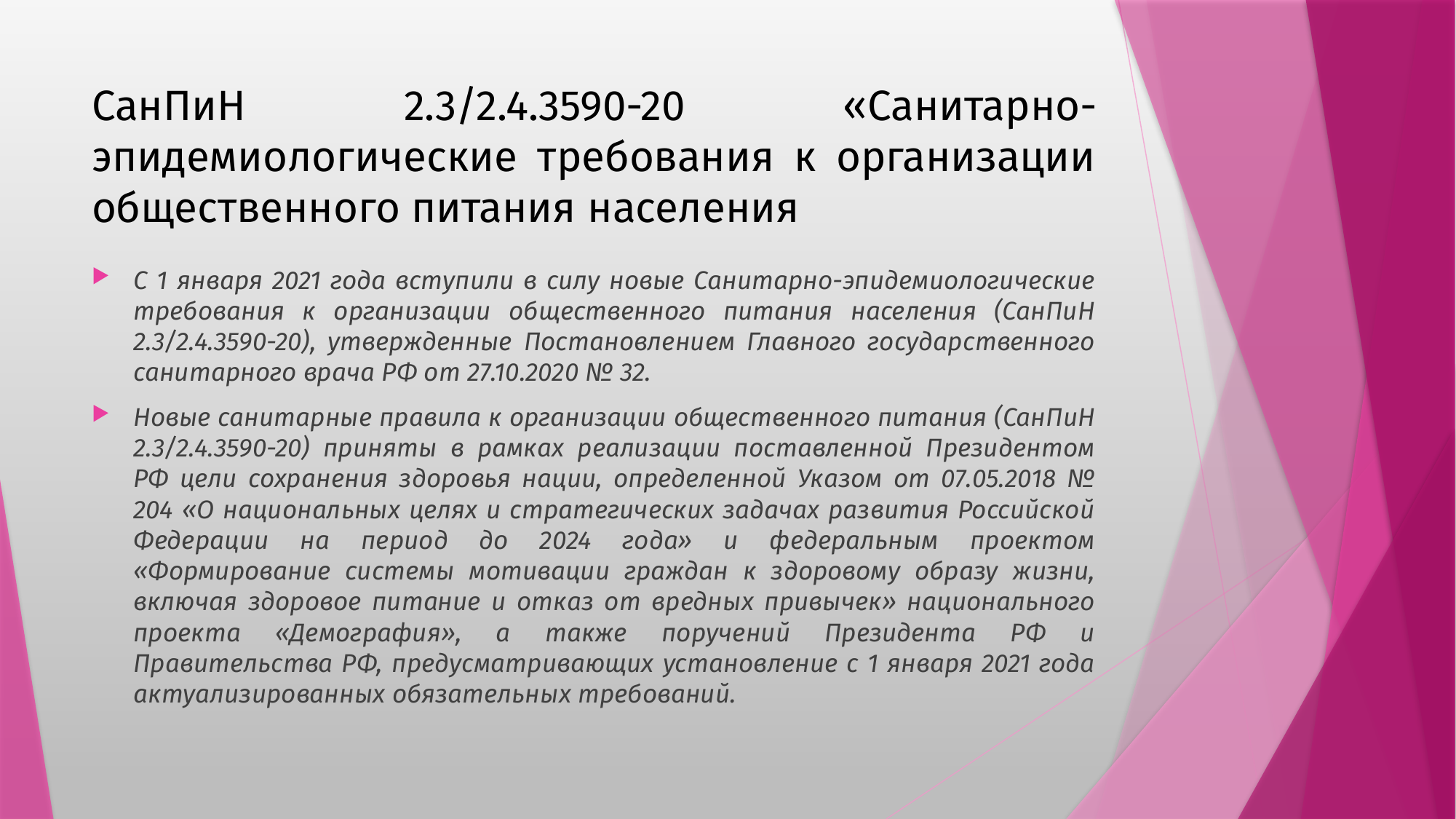

# СанПиН 2.3/2.4.3590-20 «Санитарно-эпидемиологические требования к организации общественного питания населения
С 1 января 2021 года вступили в силу новые Санитарно-эпидемиологические требования к организации общественного питания населения (СанПиН 2.3/2.4.3590-20), утвержденные Постановлением Главного государственного санитарного врача РФ от 27.10.2020 № 32.
Новые санитарные правила к организации общественного питания (СанПиН 2.3/2.4.3590-20) приняты в рамках реализации поставленной Президентом РФ цели сохранения здоровья нации, определенной Указом от 07.05.2018 № 204 «О национальных целях и стратегических задачах развития Российской Федерации на период до 2024 года» и федеральным проектом «Формирование системы мотивации граждан к здоровому образу жизни, включая здоровое питание и отказ от вредных привычек» национального проекта «Демография», а также поручений Президента РФ и Правительства РФ, предусматривающих установление с 1 января 2021 года актуализированных обязательных требований.